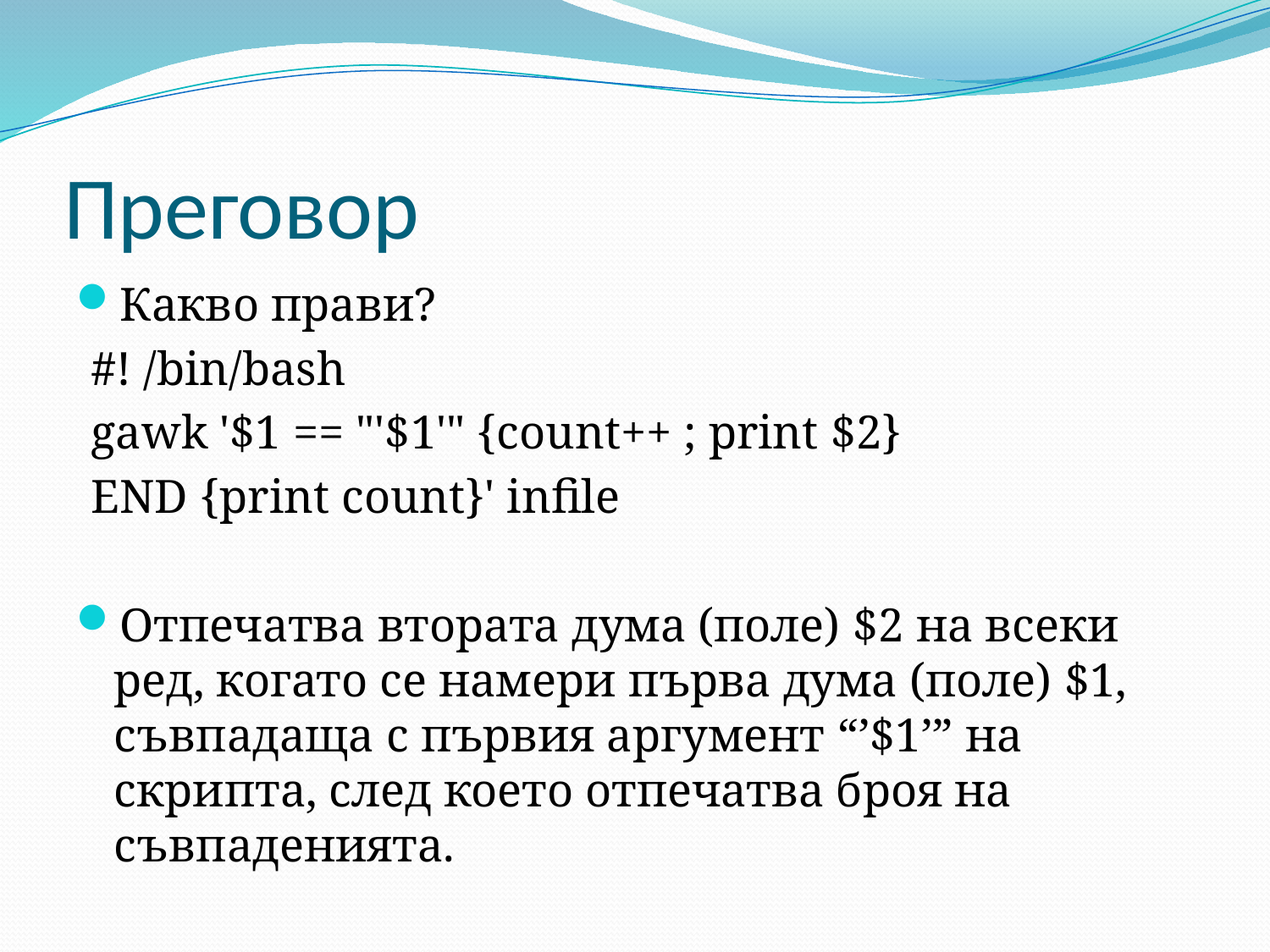

# Преговор
Какво прави?
#! /bin/bash
gawk '$1 == "'$1'" {count++ ; print $2}
END {print count}' infile

Отпечатва втората дума (поле) $2 на всеки ред, когато се намери първа дума (поле) $1, съвпадаща с първия аргумент “’$1’” на скрипта, след което отпечатва броя на съвпаденията.